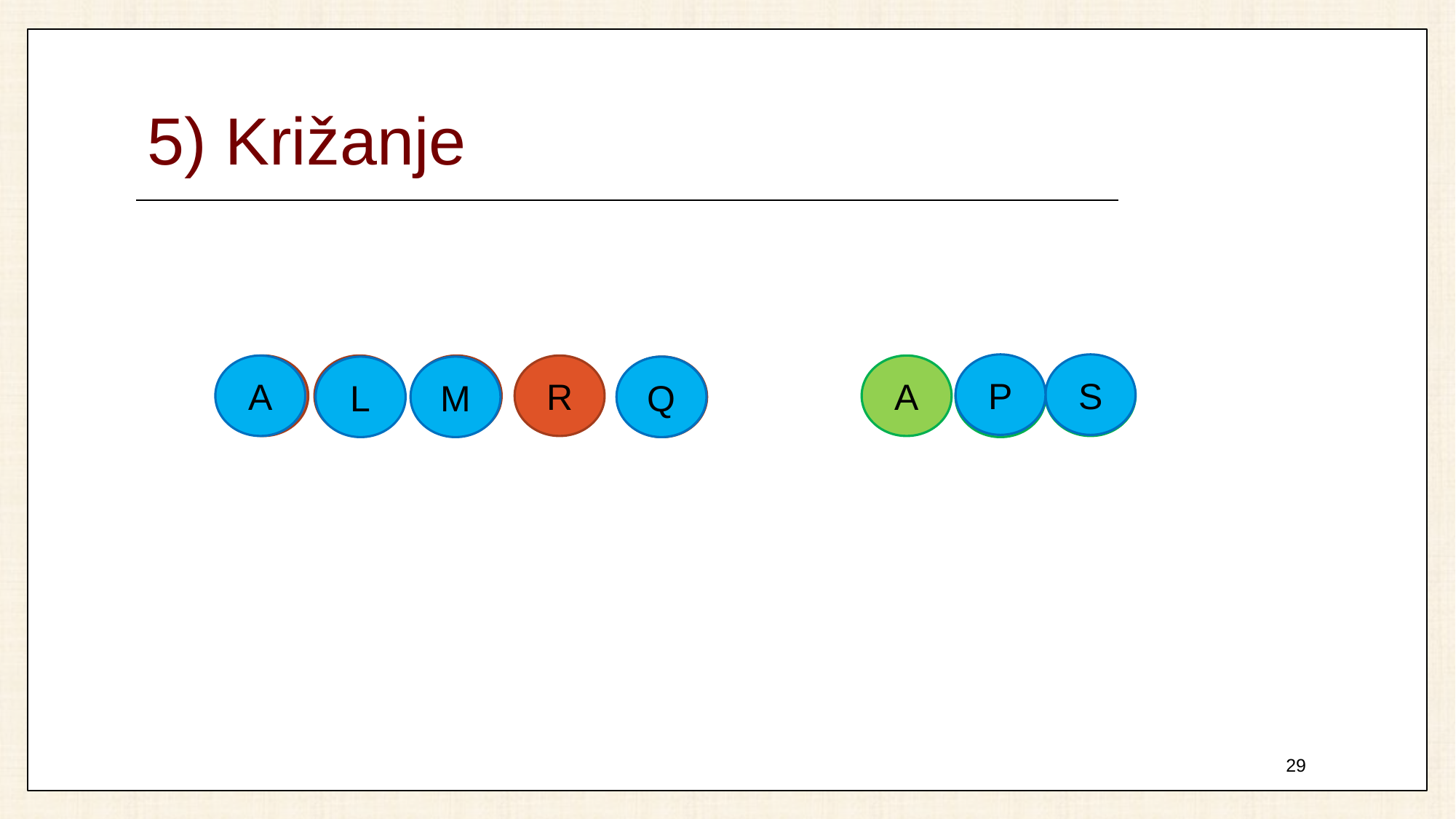

# 5) Križanje
P
S
A
A
L
M
R
A
S
L
M
Q
Q
P
29